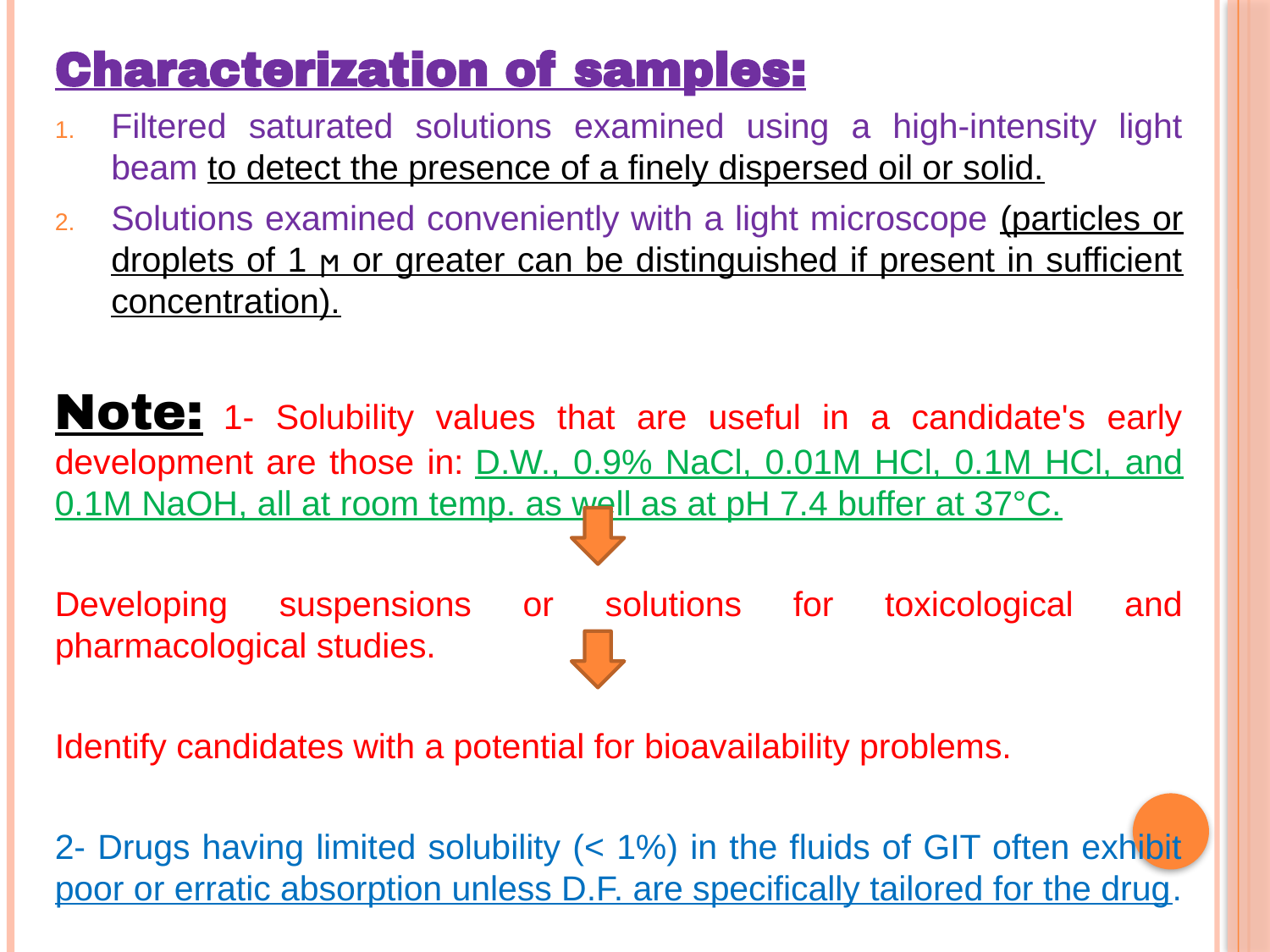

Characterization of samples:
Filtered saturated solutions examined using a high-intensity light beam to detect the presence of a finely dispersed oil or solid.
Solutions examined conveniently with a light microscope (particles or droplets of 1 ϻ or greater can be distinguished if present in sufficient concentration).

Note: 1- Solubility values that are useful in a candidate's early development are those in: D.W., 0.9% NaCl, 0.01M HCl, 0.1M HCl, and 0.1M NaOH, all at room temp. as well as at pH 7.4 buffer at 37°C.

Developing suspensions or solutions for toxicological and pharmacological studies.

Identify candidates with a potential for bioavailability problems.

2- Drugs having limited solubility (< 1%) in the fluids of GIT often exhibit poor or erratic absorption unless D.F. are specifically tailored for the drug.